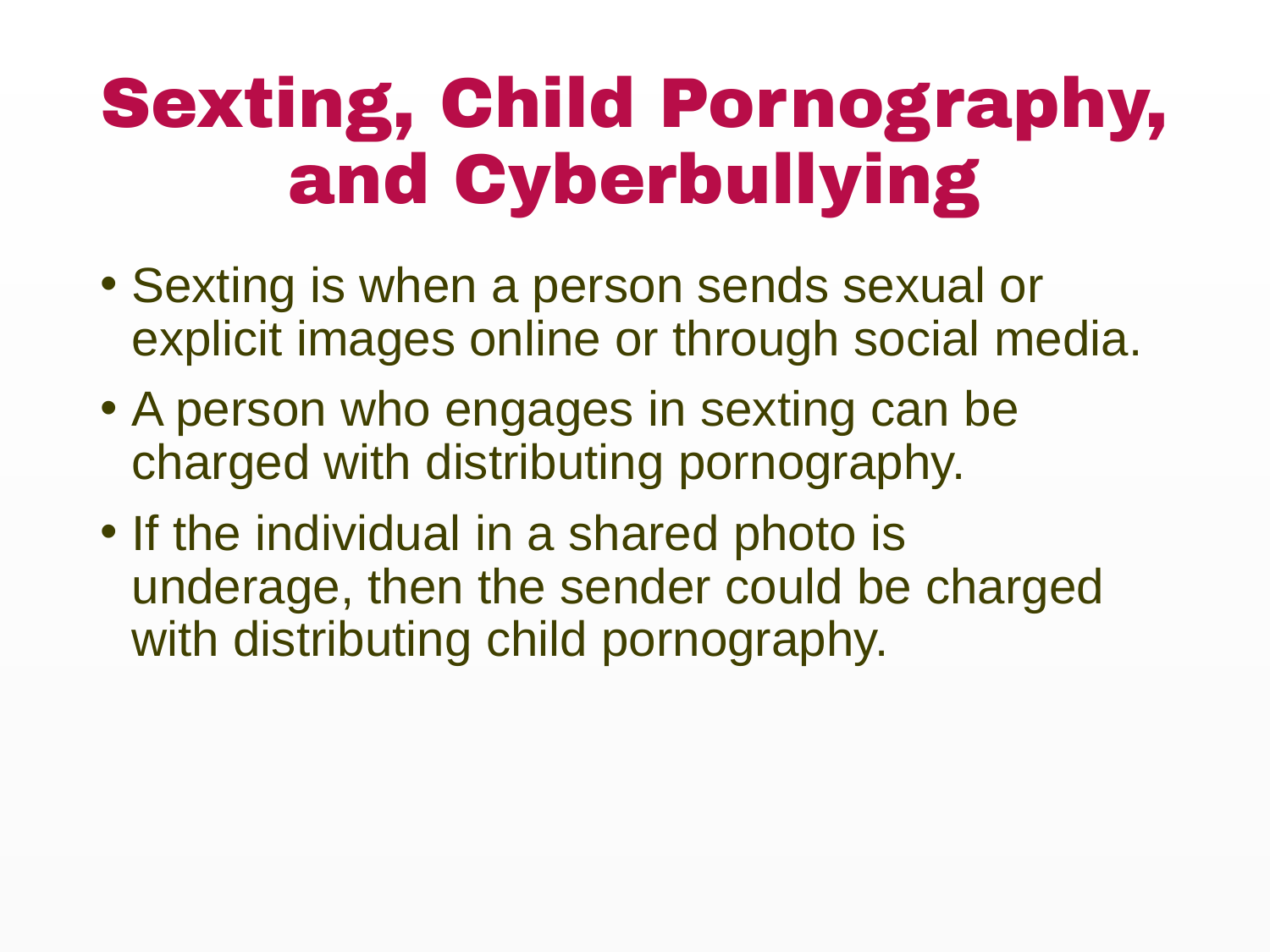

# Sexting, Child Pornography, and Cyberbullying
Sexting is when a person sends sexual or explicit images online or through social media.
A person who engages in sexting can be charged with distributing pornography.
If the individual in a shared photo is underage, then the sender could be charged with distributing child pornography.